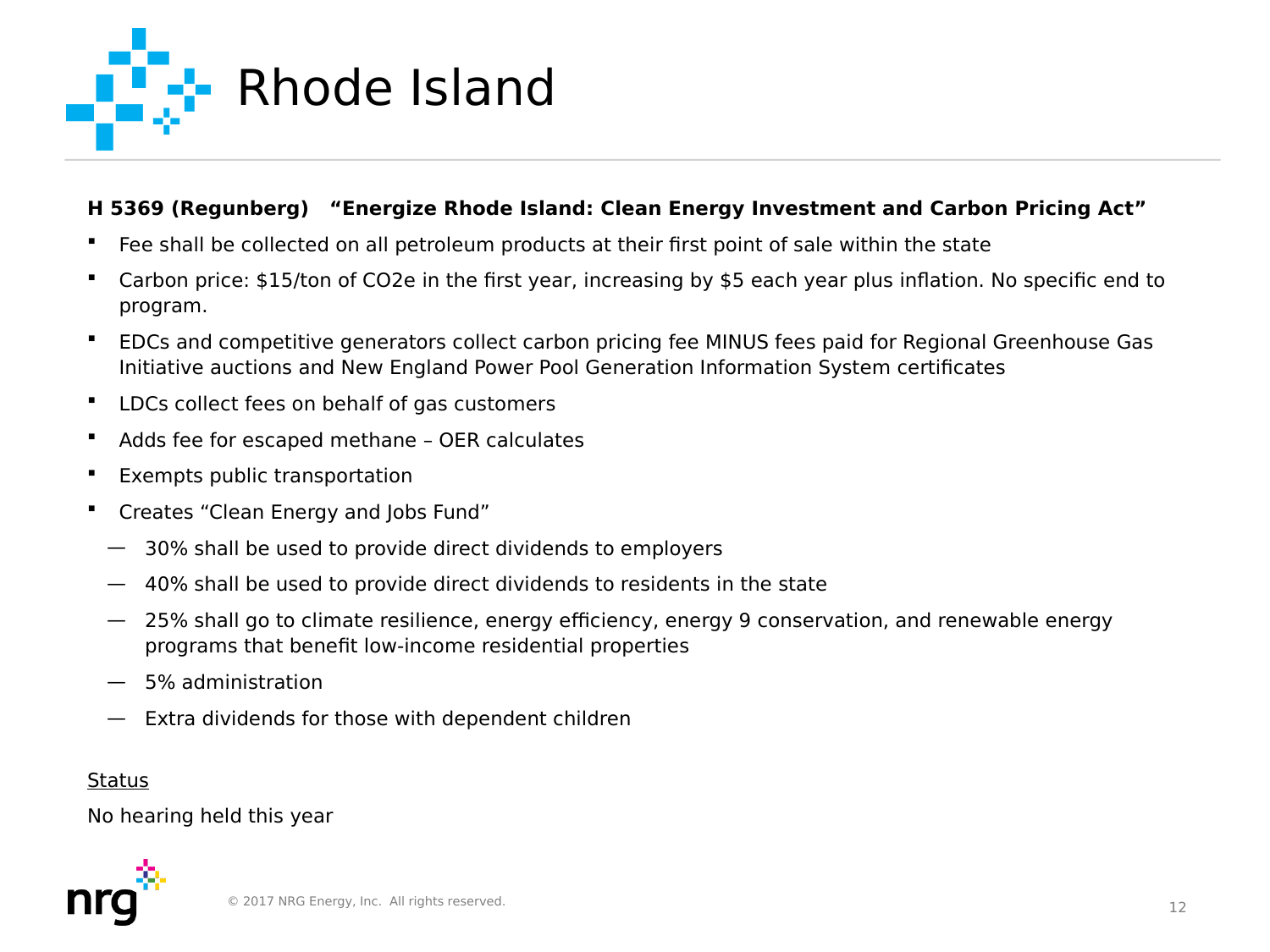

# Rhode Island
H 5369 (Regunberg)   “Energize Rhode Island: Clean Energy Investment and Carbon Pricing Act”
Fee shall be collected on all petroleum products at their first point of sale within the state
Carbon price: $15/ton of CO2e in the first year, increasing by $5 each year plus inflation. No specific end to program.
EDCs and competitive generators collect carbon pricing fee MINUS fees paid for Regional Greenhouse Gas Initiative auctions and New England Power Pool Generation Information System certificates
LDCs collect fees on behalf of gas customers
Adds fee for escaped methane – OER calculates
Exempts public transportation
Creates “Clean Energy and Jobs Fund”
30% shall be used to provide direct dividends to employers
40% shall be used to provide direct dividends to residents in the state
25% shall go to climate resilience, energy efficiency, energy 9 conservation, and renewable energy programs that benefit low-income residential properties
5% administration
Extra dividends for those with dependent children
Status
No hearing held this year
12
© 2017 NRG Energy, Inc.  All rights reserved.